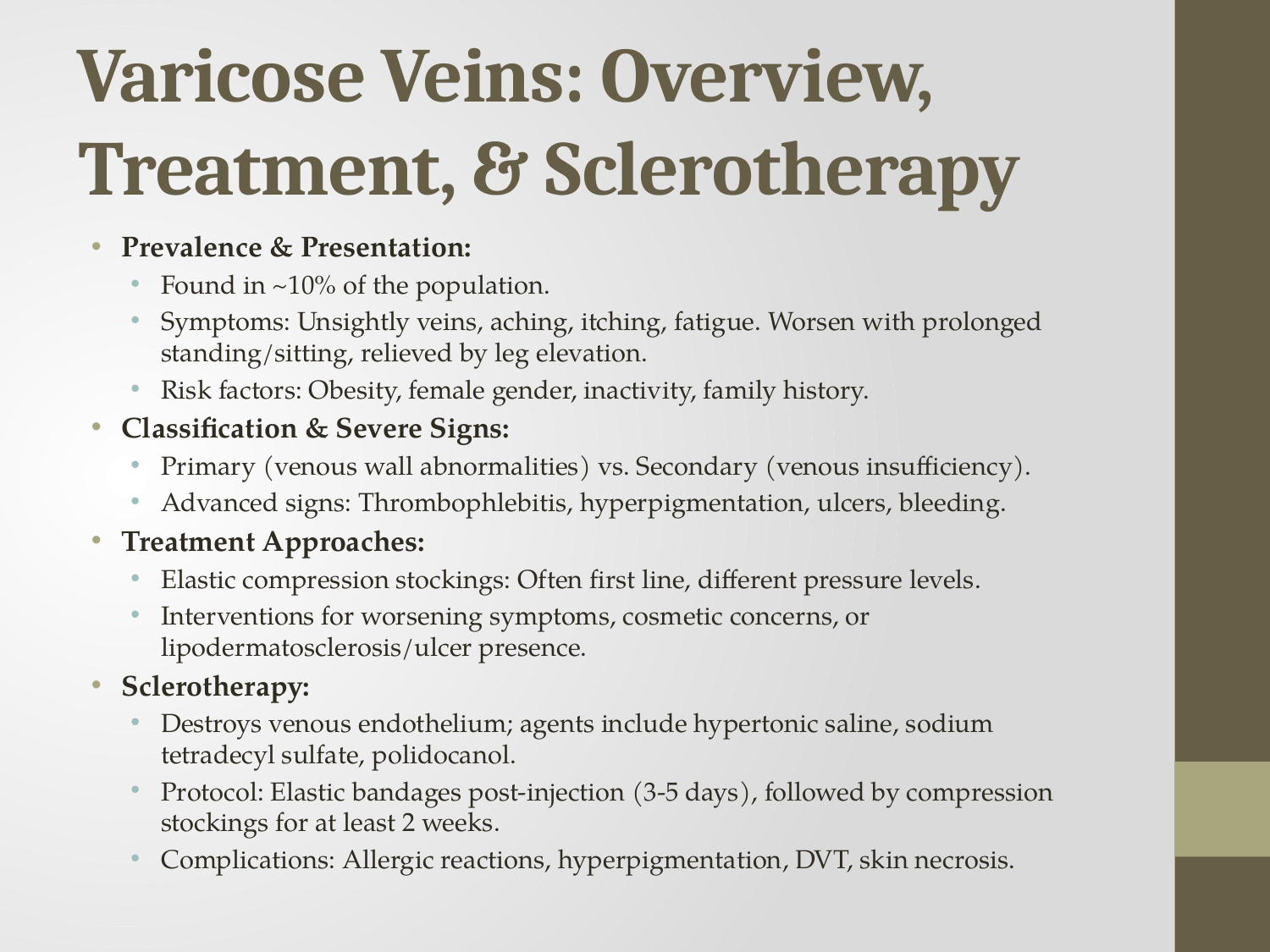

# Varicose Veins: Overview, Treatment, & Sclerotherapy
Prevalence & Presentation:
Found in ~10% of the population.
Symptoms: Unsightly veins, aching, itching, fatigue. Worsen with prolonged standing/sitting, relieved by leg elevation.
Risk factors: Obesity, female gender, inactivity, family history.
Classification & Severe Signs:
Primary (venous wall abnormalities) vs. Secondary (venous insufficiency).
Advanced signs: Thrombophlebitis, hyperpigmentation, ulcers, bleeding.
Treatment Approaches:
Elastic compression stockings: Often first line, different pressure levels.
Interventions for worsening symptoms, cosmetic concerns, or lipodermatosclerosis/ulcer presence.
Sclerotherapy:
Destroys venous endothelium; agents include hypertonic saline, sodium tetradecyl sulfate, polidocanol.
Protocol: Elastic bandages post-injection (3-5 days), followed by compression stockings for at least 2 weeks.
Complications: Allergic reactions, hyperpigmentation, DVT, skin necrosis.